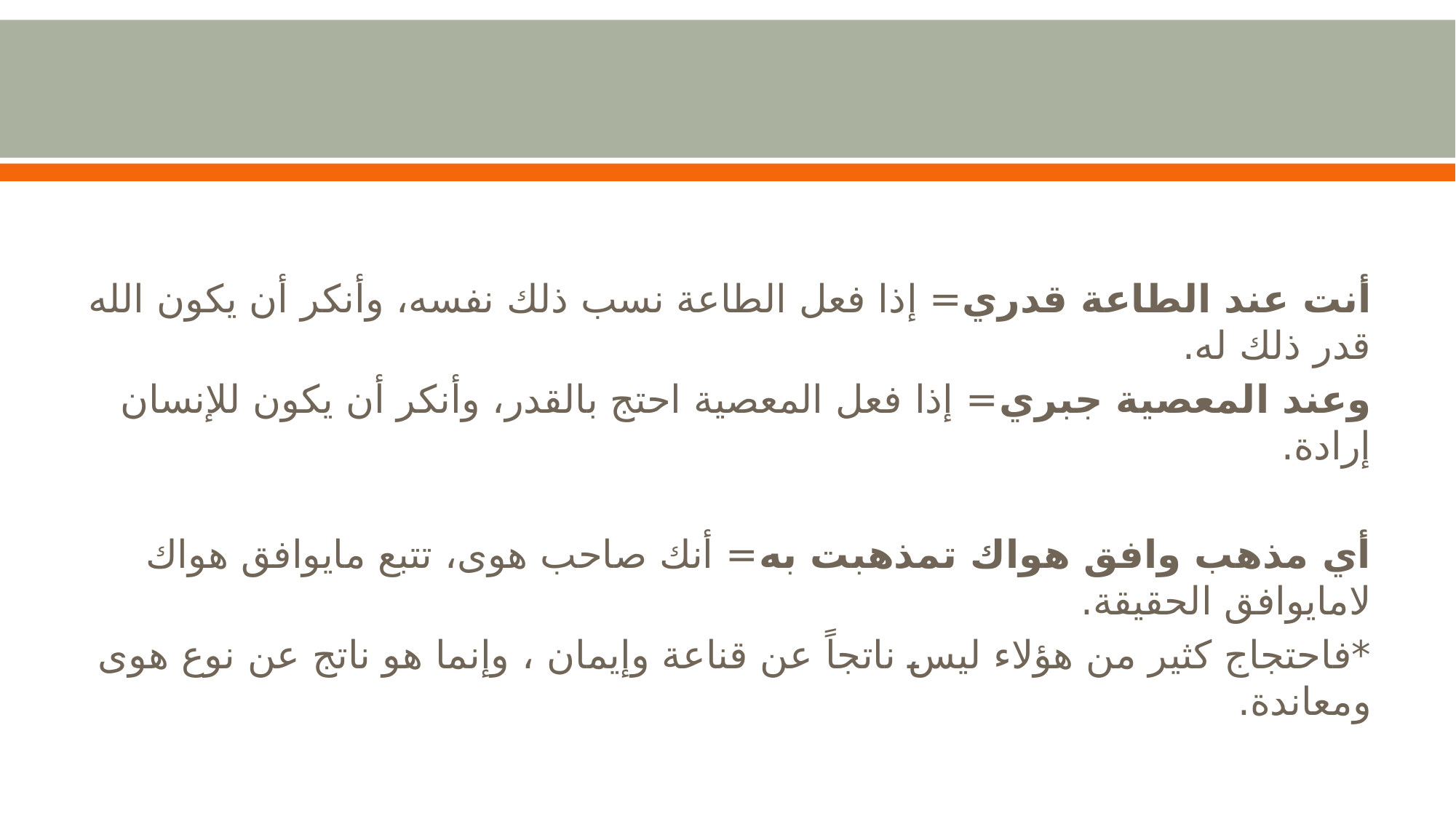

#

أنت عند الطاعة قدري= إذا فعل الطاعة نسب ذلك نفسه، وأنكر أن يكون الله قدر ذلك له.
وعند المعصية جبري= إذا فعل المعصية احتج بالقدر، وأنكر أن يكون للإنسان إرادة.

أي مذهب وافق هواك تمذهبت به= أنك صاحب هوى، تتبع مايوافق هواك لامايوافق الحقيقة.
*فاحتجاج كثير من هؤلاء ليس ناتجاً عن قناعة وإيمان ، وإنما هو ناتج عن نوع هوى ومعاندة.